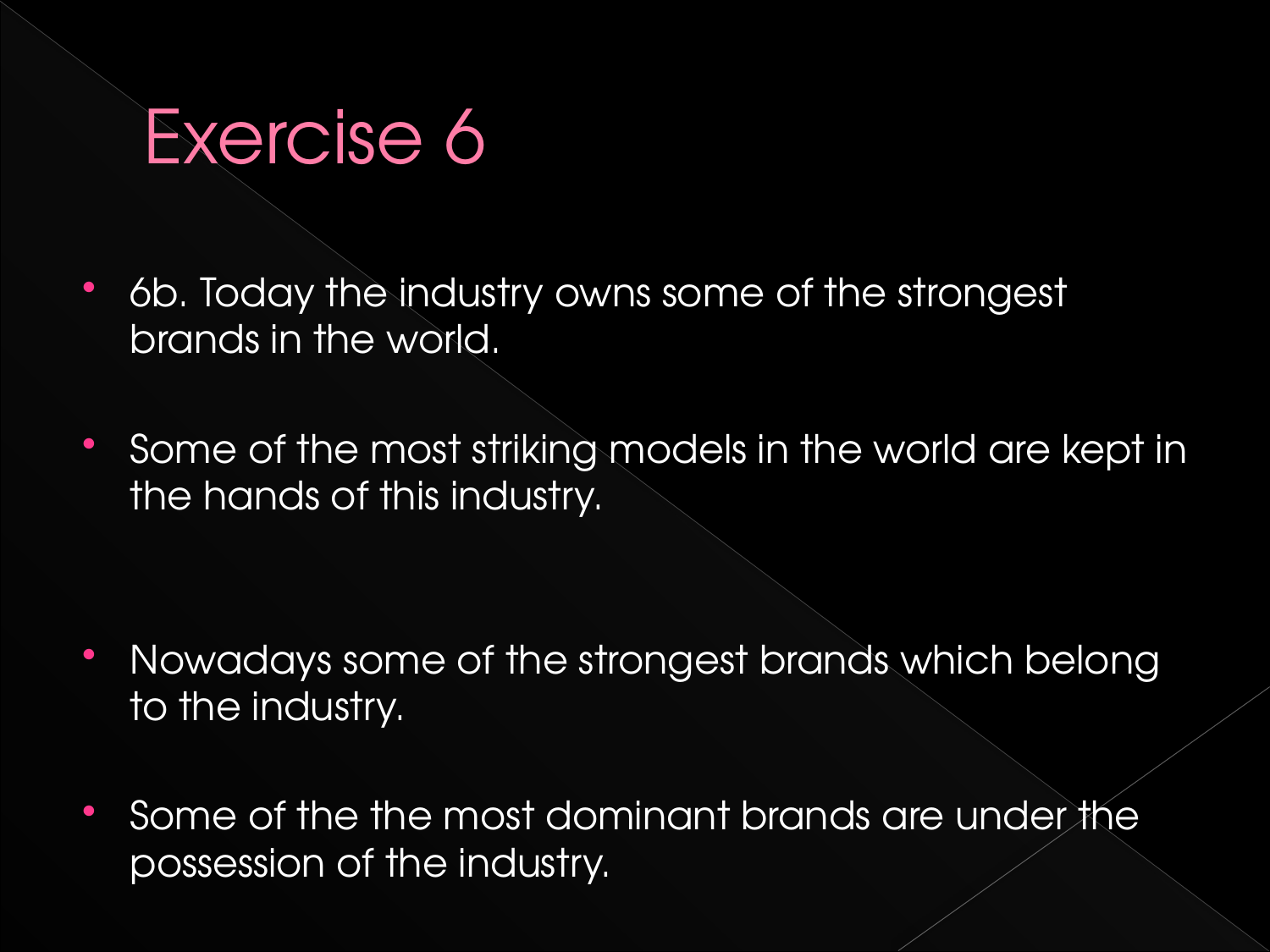

# Exercise 6
6b. Today the industry owns some of the strongest brands in the world.

Some of the most striking models in the world are kept in the hands of this industry.

Nowadays some of the strongest brands which belong to the industry.

Some of the the most dominant brands are under the possession of the industry.